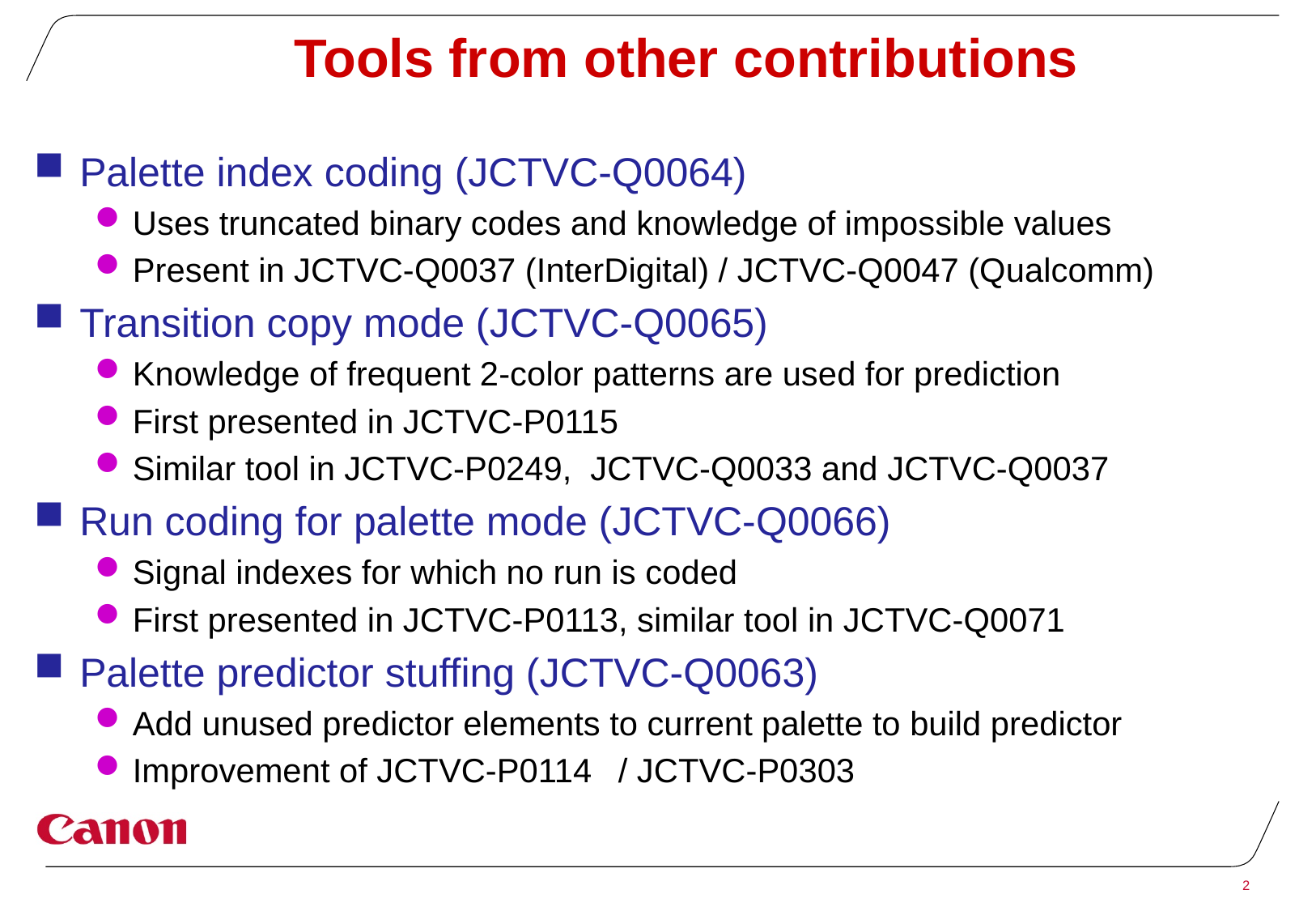

# Tools from other contributions
Palette index coding (JCTVC-Q0064)
Uses truncated binary codes and knowledge of impossible values
Present in JCTVC-Q0037 (InterDigital) / JCTVC-Q0047 (Qualcomm)
Transition copy mode (JCTVC-Q0065)
Knowledge of frequent 2-color patterns are used for prediction
First presented in JCTVC-P0115
Similar tool in JCTVC-P0249,  JCTVC-Q0033 and JCTVC-Q0037
Run coding for palette mode (JCTVC-Q0066)
Signal indexes for which no run is coded
First presented in JCTVC-P0113, similar tool in JCTVC-Q0071
Palette predictor stuffing (JCTVC-Q0063)
Add unused predictor elements to current palette to build predictor
Improvement of JCTVC-P0114 	/ JCTVC-P0303
2